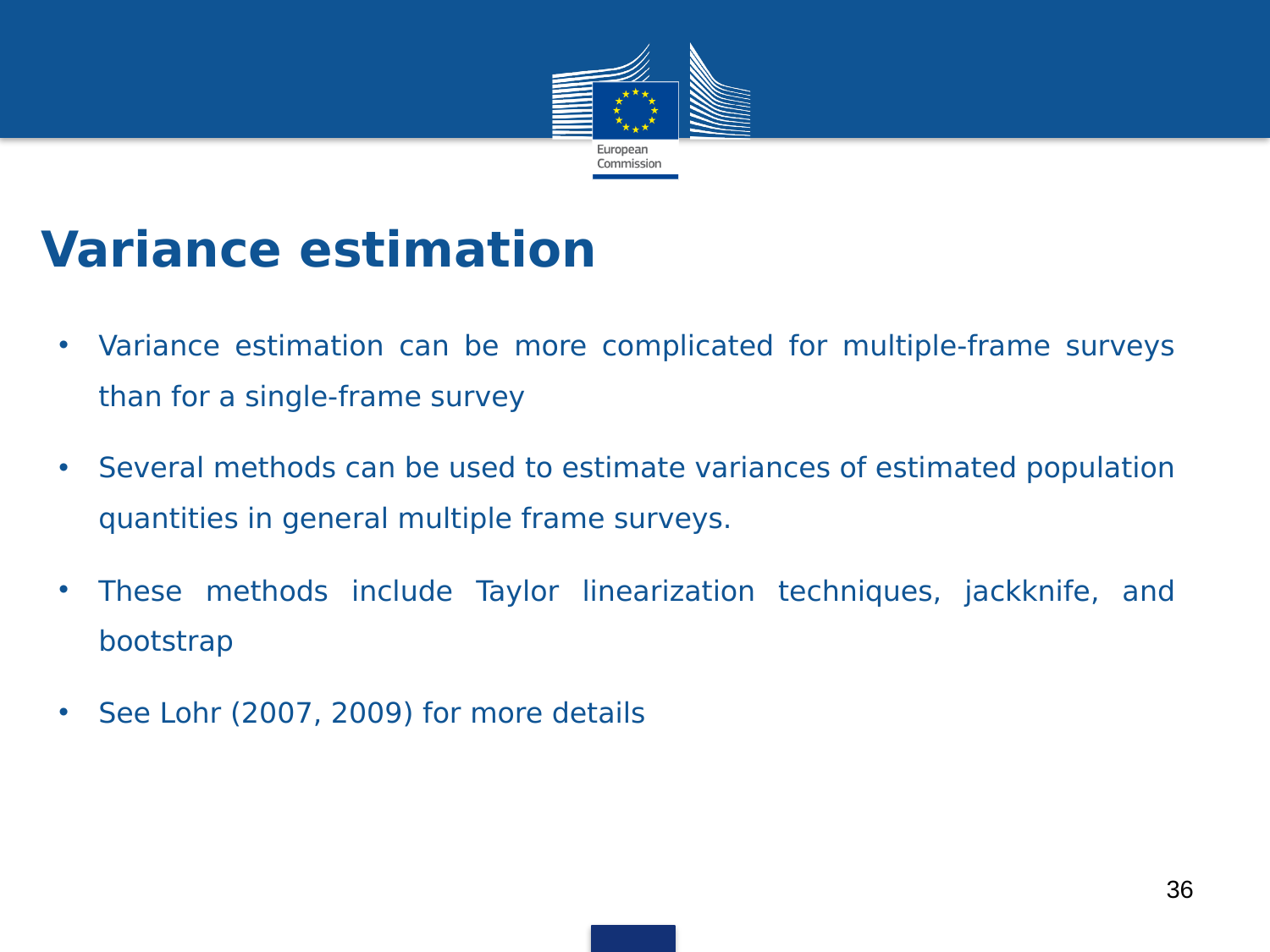

# Variance estimation

Variance estimation can be more complicated for multiple-frame surveys than for a single-frame survey
Several methods can be used to estimate variances of estimated population quantities in general multiple frame surveys.
These methods include Taylor linearization techniques, jackknife, and bootstrap
See Lohr (2007, 2009) for more details

36